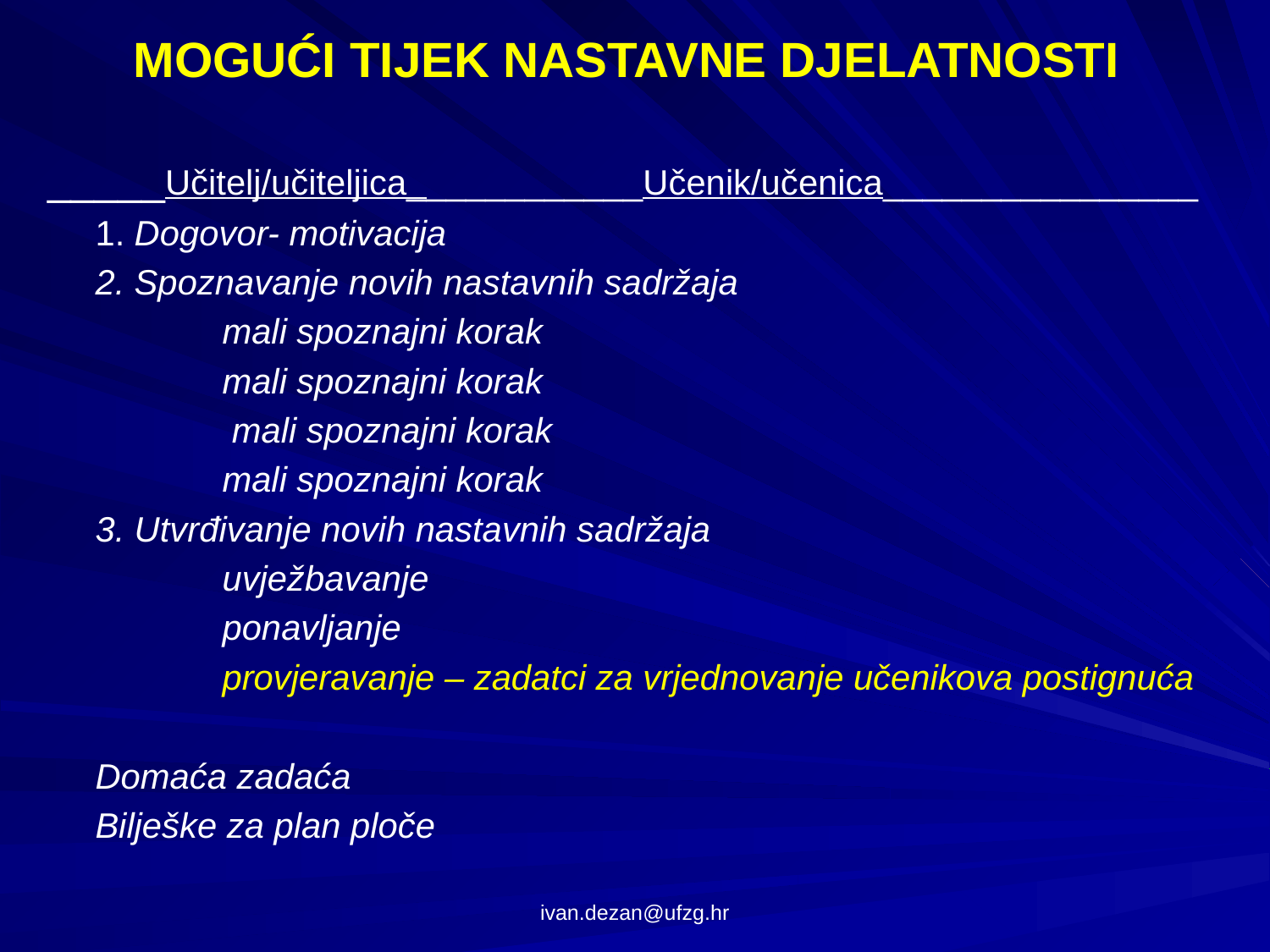

# MOGUĆI TIJEK NASTAVNE DJELATNOSTI
_____Učitelj/učiteljica____________Učenik/učenica________________
	1. Dogovor- motivacija
	2. Spoznavanje novih nastavnih sadržaja
		mali spoznajni korak
		mali spoznajni korak
		 mali spoznajni korak
		mali spoznajni korak
	3. Utvrđivanje novih nastavnih sadržaja
		uvježbavanje
		ponavljanje
		provjeravanje – zadatci za vrjednovanje učenikova postignuća

	Domaća zadaća
	Bilješke za plan ploče

ivan.dezan@ufzg.hr